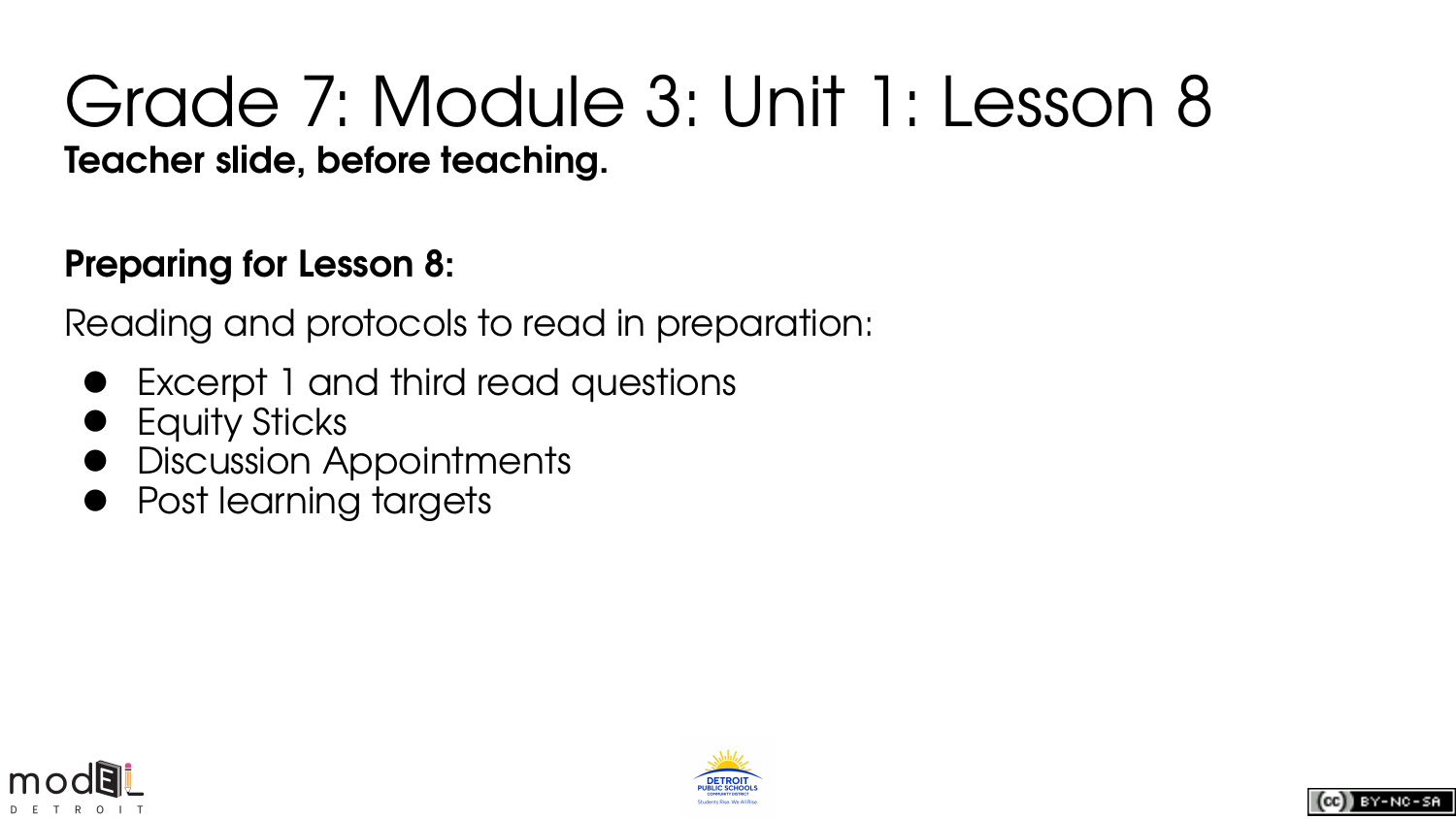

Grade 7: Module 3: Unit 1: Lesson 8
Teacher slide, before teaching.

Preparing for Lesson 8:
Reading and protocols to read in preparation:
Excerpt 1 and third read questions
Equity Sticks
Discussion Appointments
Post learning targets